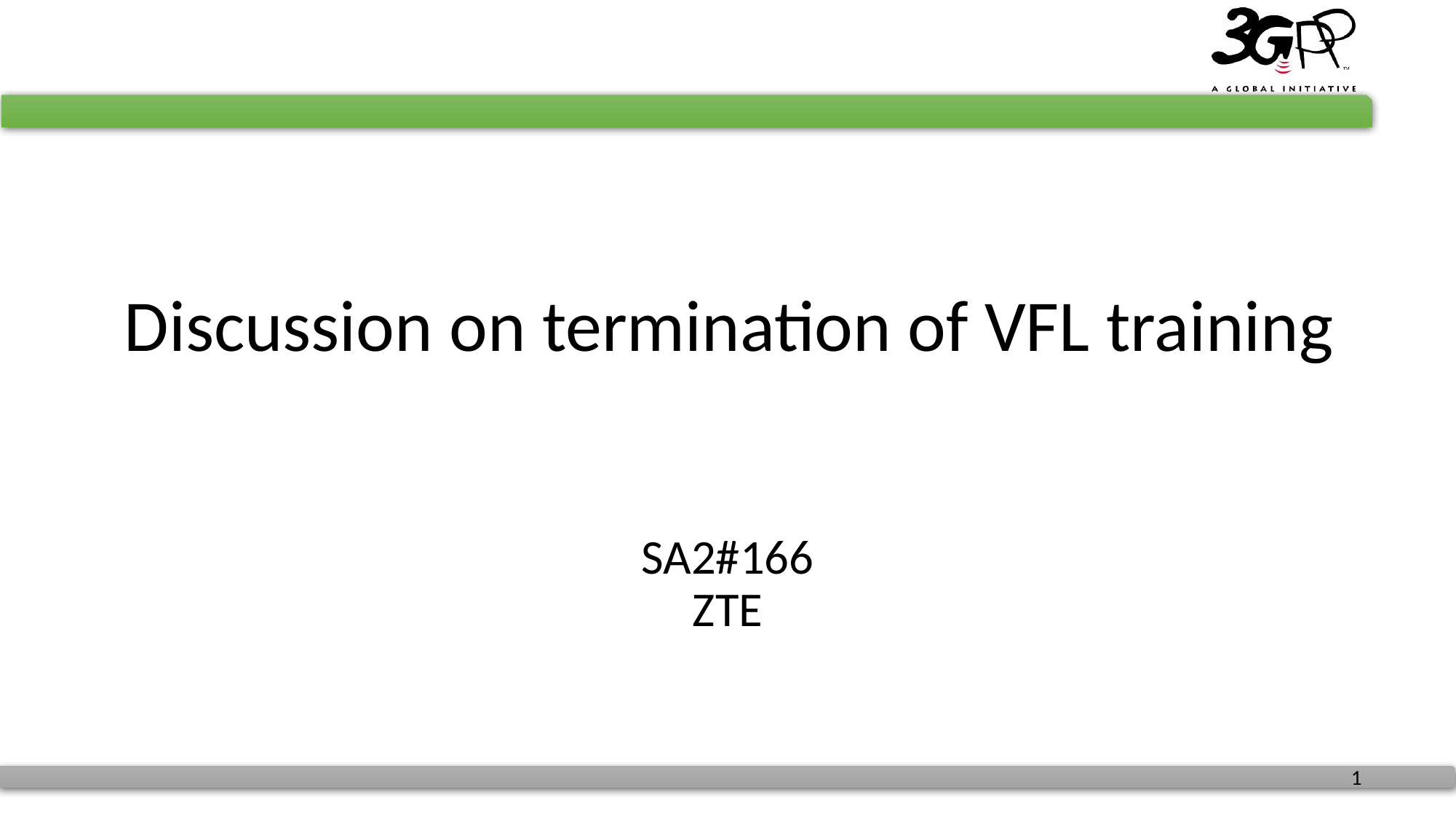

# Discussion on termination of VFL training
SA2#166
ZTE